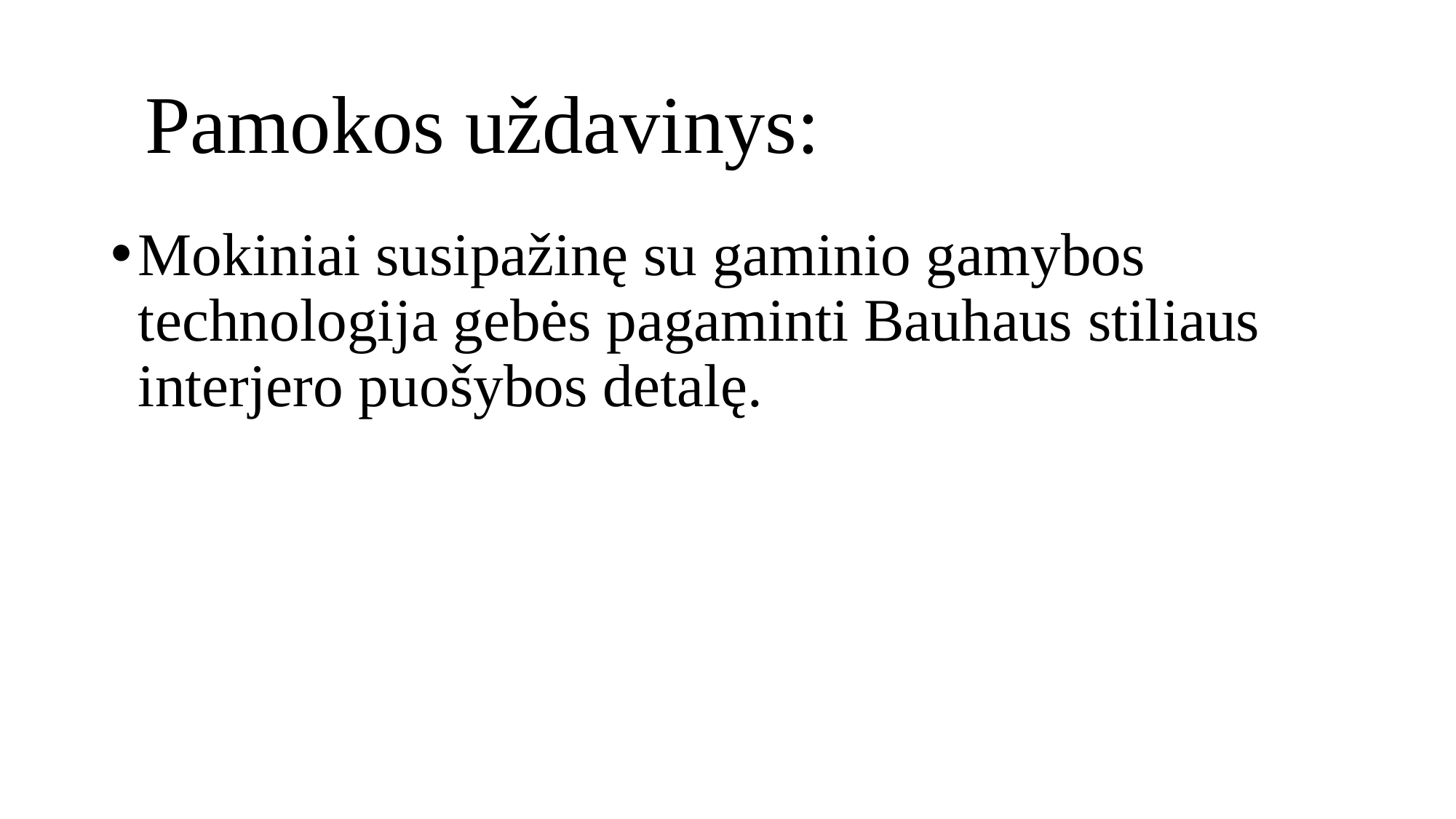

# Pamokos uždavinys:
Mokiniai susipažinę su gaminio gamybos technologija gebės pagaminti Bauhaus stiliaus interjero puošybos detalę.